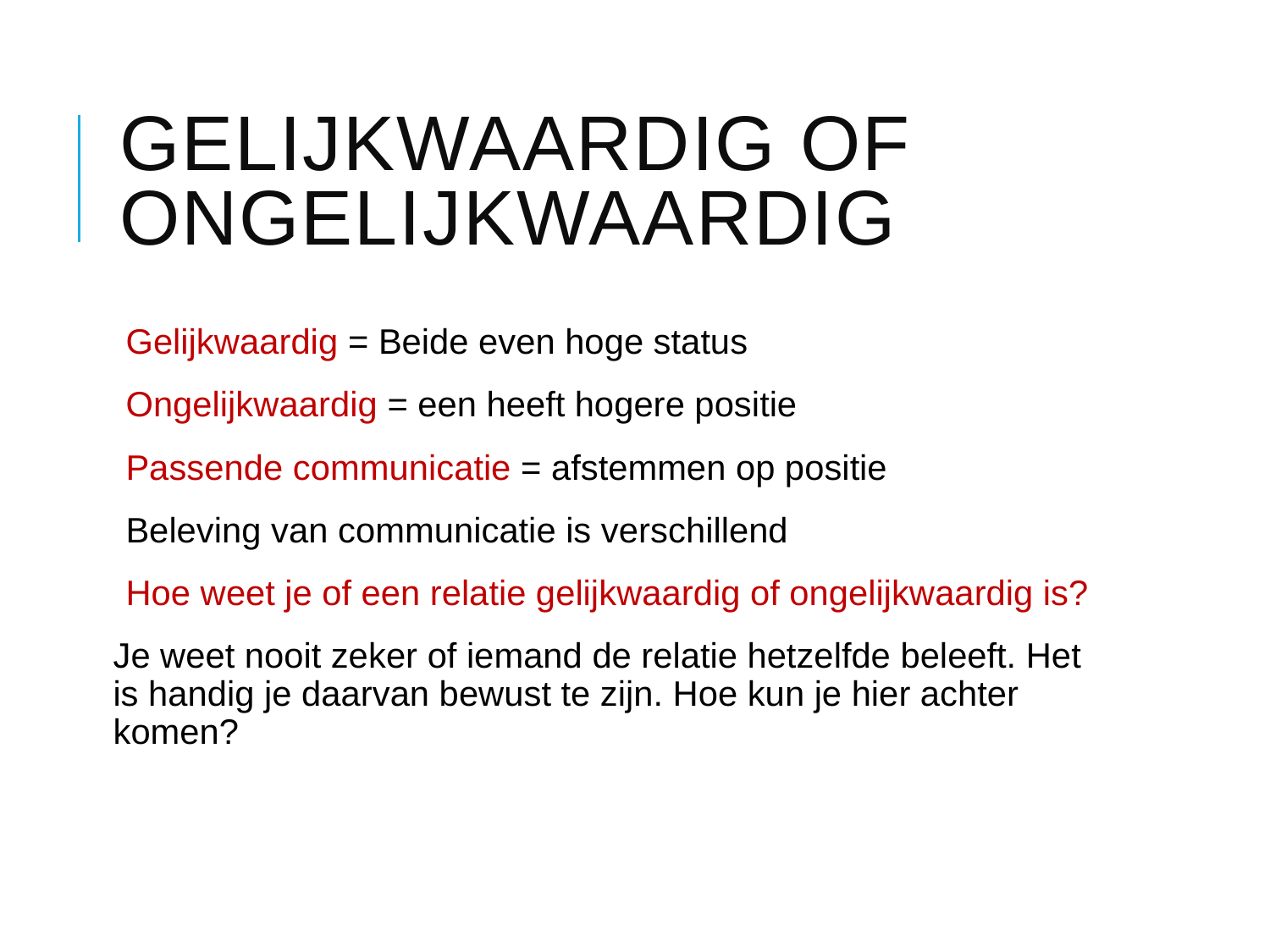

# Gelijkwaardig of ongelijkwaardig
Gelijkwaardig = Beide even hoge status
Ongelijkwaardig = een heeft hogere positie
Passende communicatie = afstemmen op positie
Beleving van communicatie is verschillend
Hoe weet je of een relatie gelijkwaardig of ongelijkwaardig is?
Je weet nooit zeker of iemand de relatie hetzelfde beleeft. Het is handig je daarvan bewust te zijn. Hoe kun je hier achter komen?